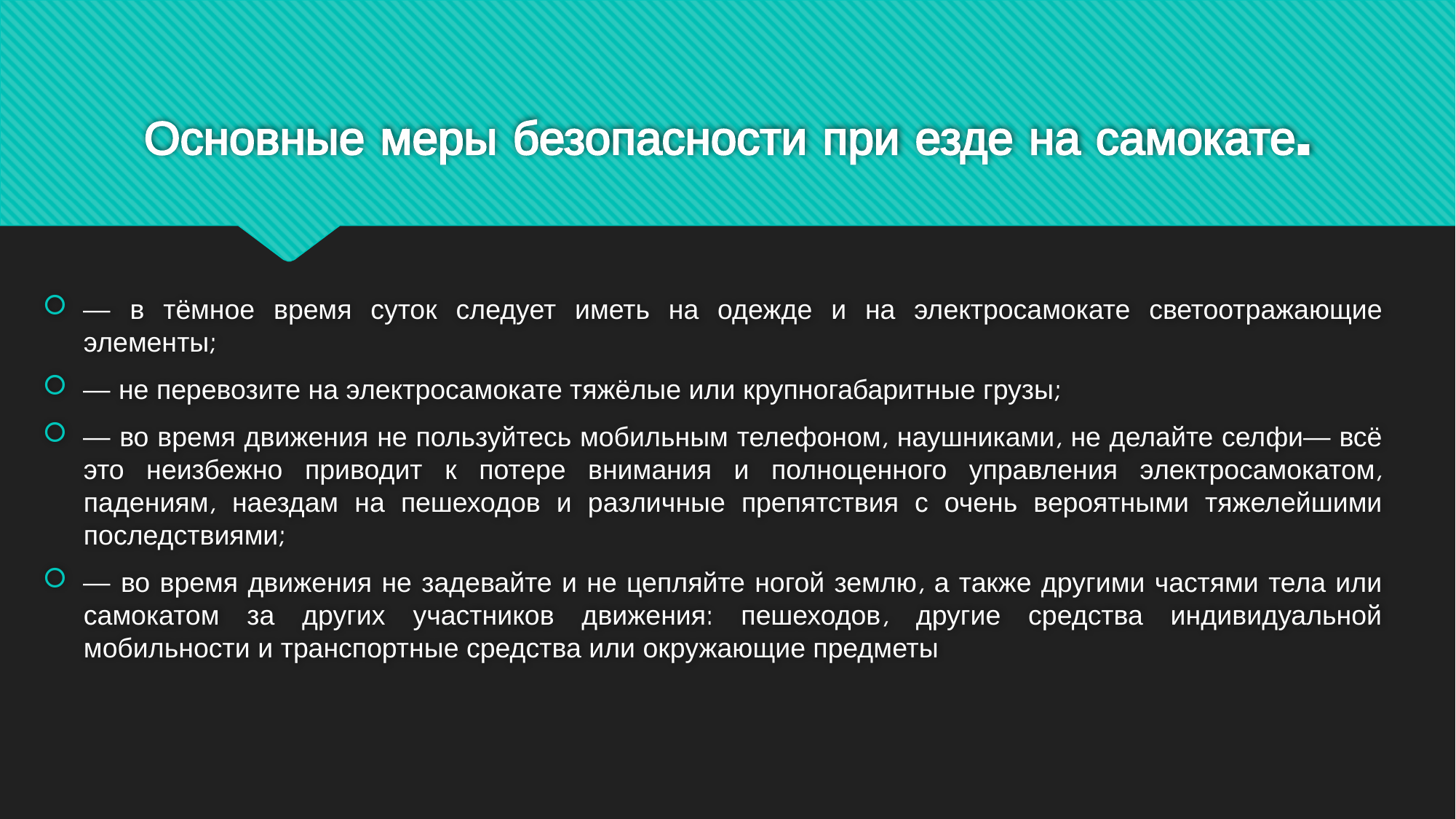

# Основные меры безопасности при езде на самокате.
— в тёмное время суток следует иметь на одежде и на электросамокате светоотражающие элементы;
— не перевозите на электросамокате тяжёлые или крупногабаритные грузы;
— во время движения не пользуйтесь мобильным телефоном, наушниками, не делайте селфи— всё это неизбежно приводит к потере внимания и полноценного управления электросамокатом, падениям, наездам на пешеходов и различные препятствия с очень вероятными тяжелейшими последствиями;
— во время движения не задевайте и не цепляйте ногой землю, а также другими частями тела или самокатом за других участников движения: пешеходов, другие средства индивидуальной мобильности и транспортные средства или окружающие предметы